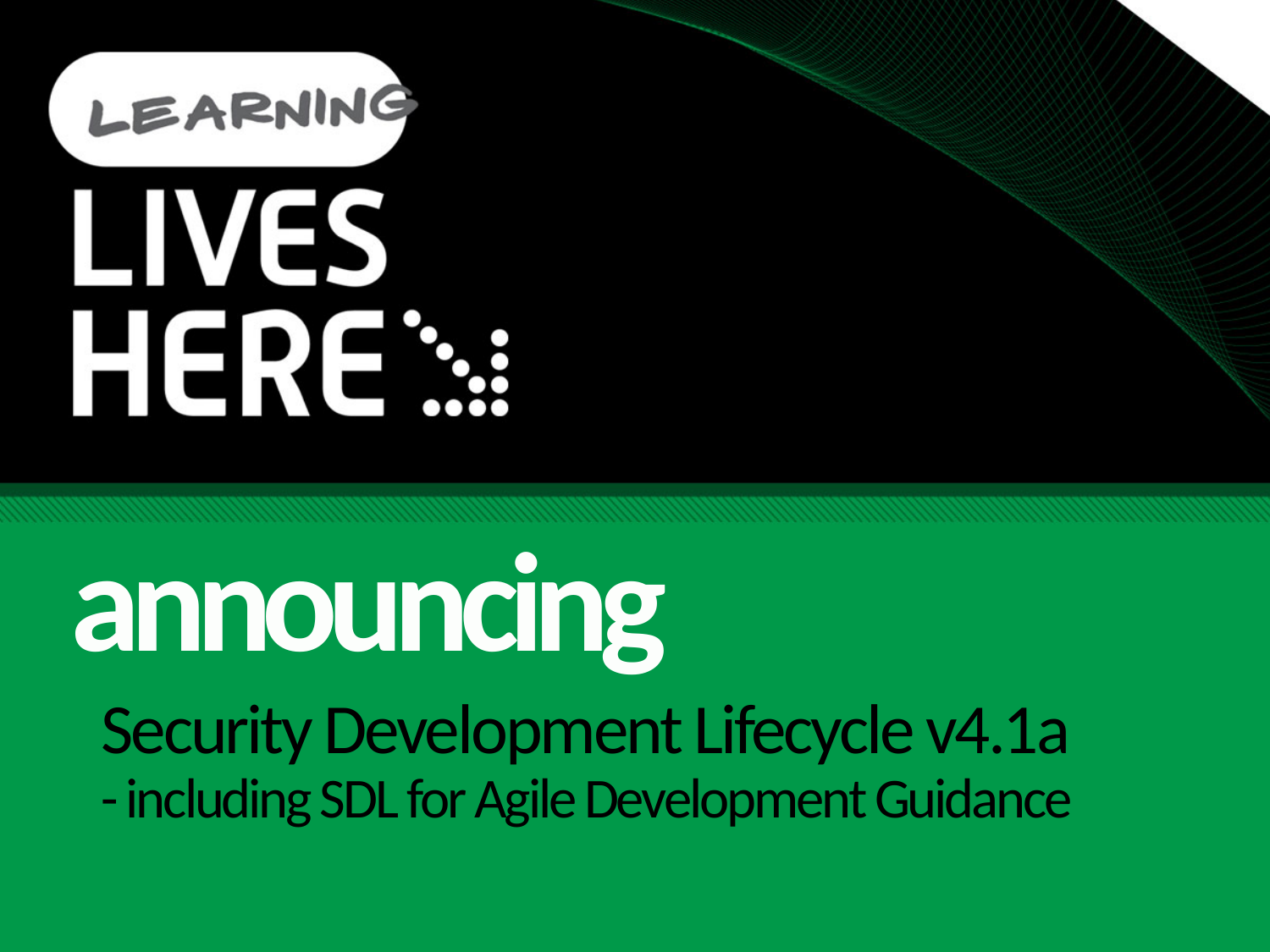

announcing
# Security Development Lifecycle v4.1a - including SDL for Agile Development Guidance